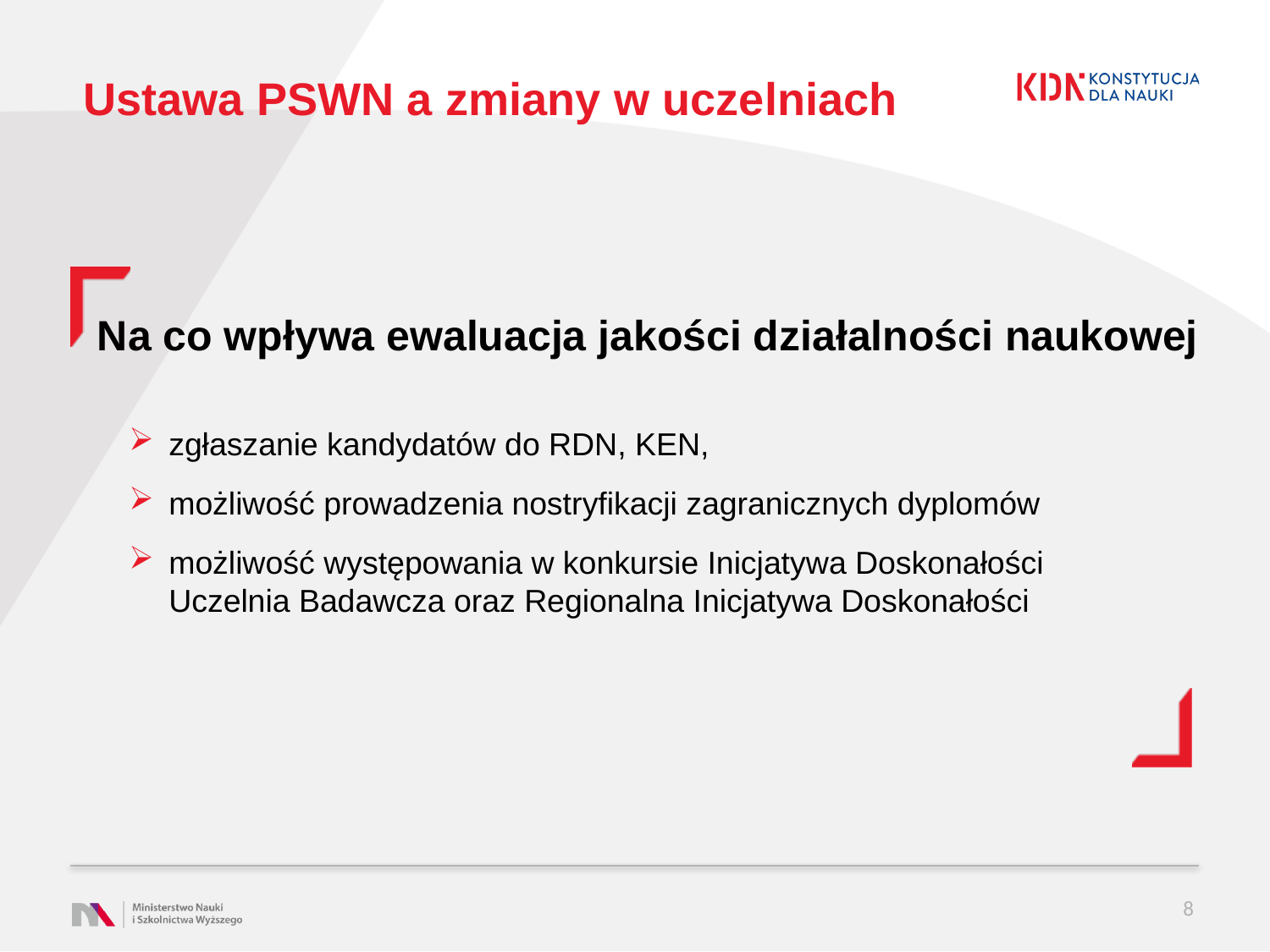

# Ustawa PSWN a zmiany w uczelniach
Na co wpływa ewaluacja jakości działalności naukowej

zgłaszanie kandydatów do RDN, KEN,
możliwość prowadzenia nostryfikacji zagranicznych dyplomów
możliwość występowania w konkursie Inicjatywa Doskonałości Uczelnia Badawcza oraz Regionalna Inicjatywa Doskonałości

8